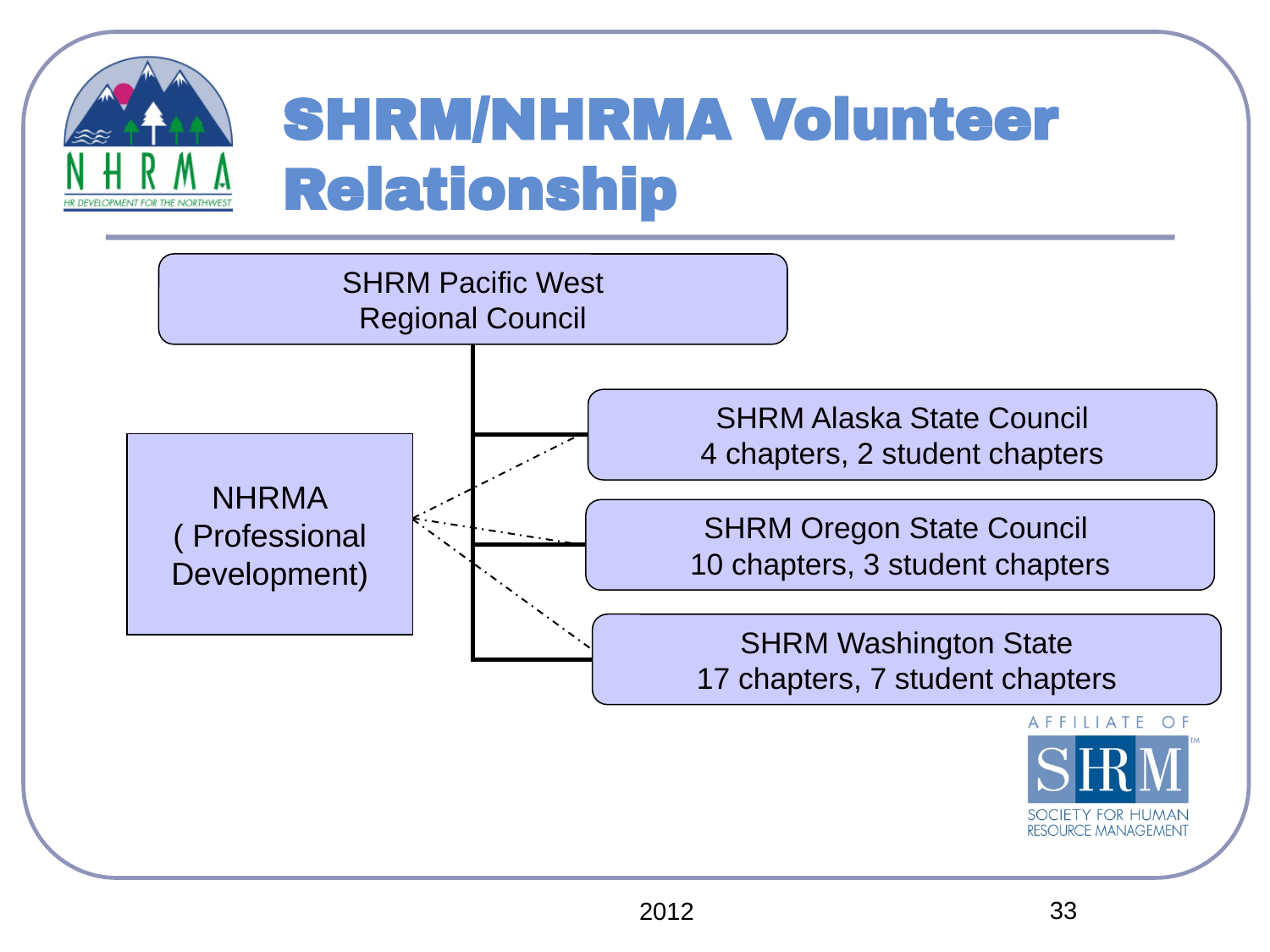

SHRM/NHRMA Volunteer Relationship
SHRM Pacific West
Regional Council
SHRM Alaska State Council
4 chapters, 2 student chapters
SHRM Oregon State Council
10 chapters, 3 student chapters
SHRM Washington State
17 chapters, 7 student chapters
NHRMA
( Professional
Development)

33
2012